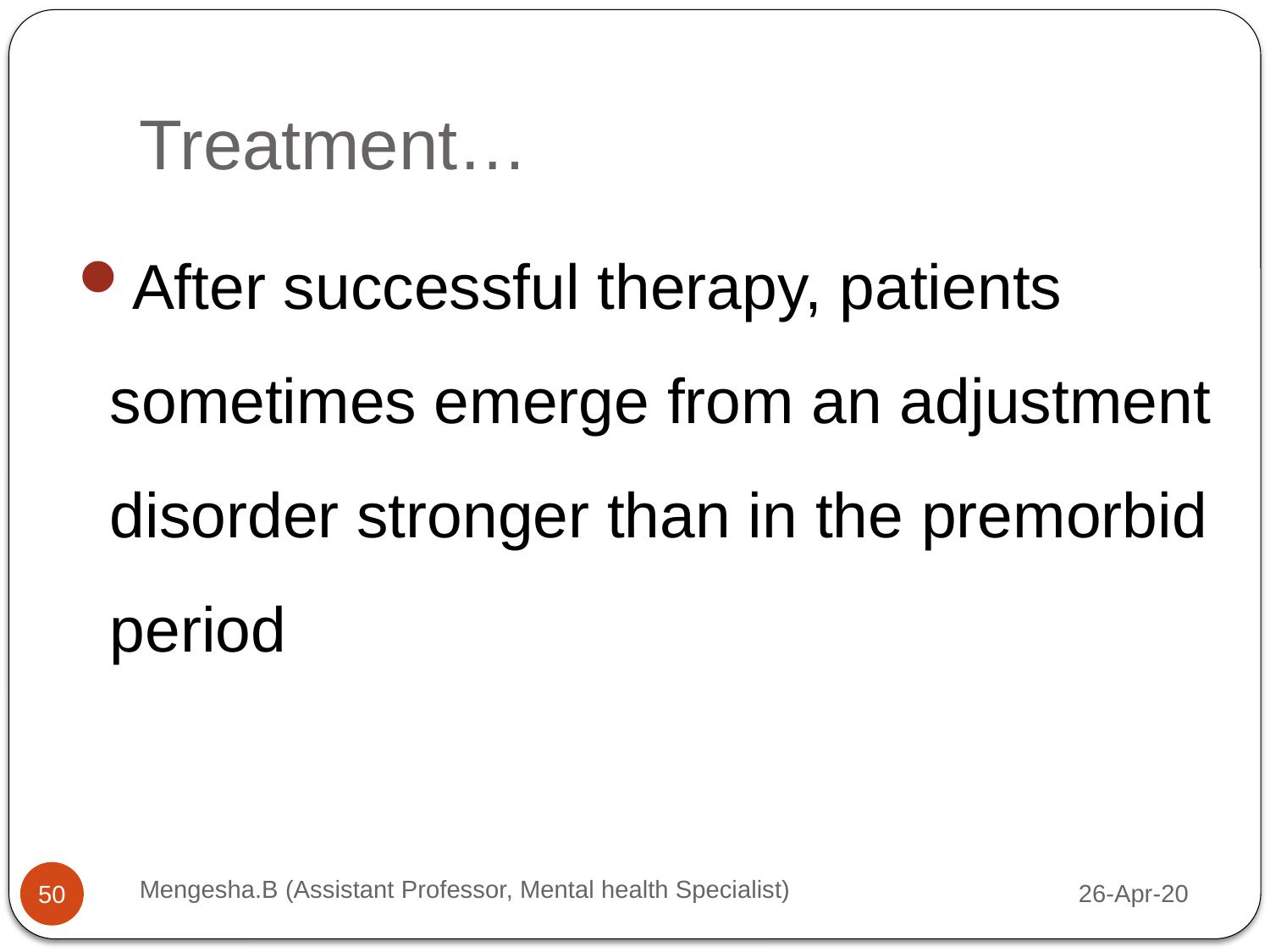

# Treatment…
After successful therapy, patients sometimes emerge from an adjustment disorder stronger than in the premorbid period
Mengesha.B (Assistant Professor, Mental health Specialist)
26-Apr-20
50